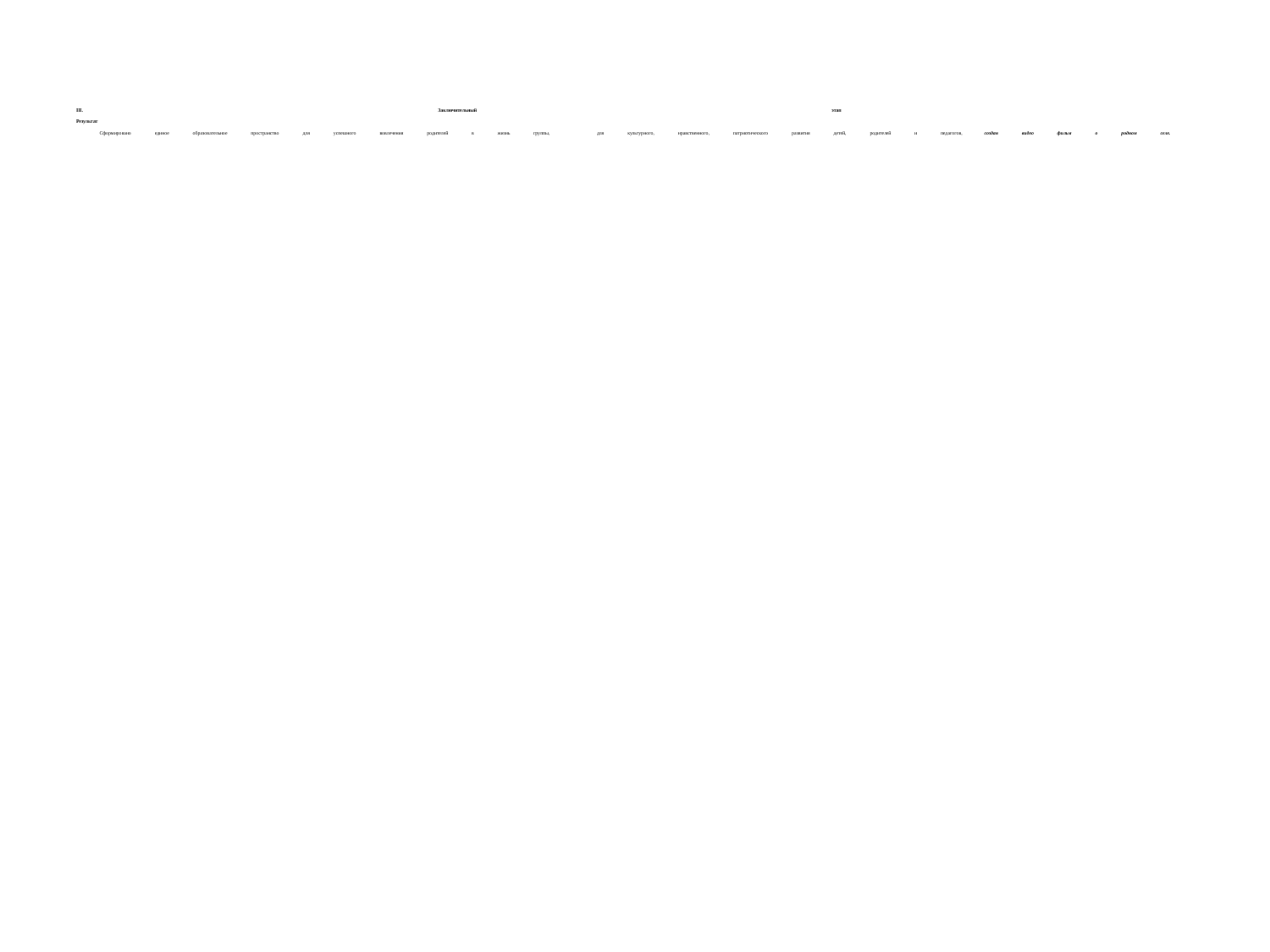

# III. Заключительный этап Результат Сформировано единое образовательное пространство для успешного вовлечения родителей в жизнь группы,  для культурного, нравственного, патриотического развития детей, родителей и педагогов, создан видео фильм о родном селе.